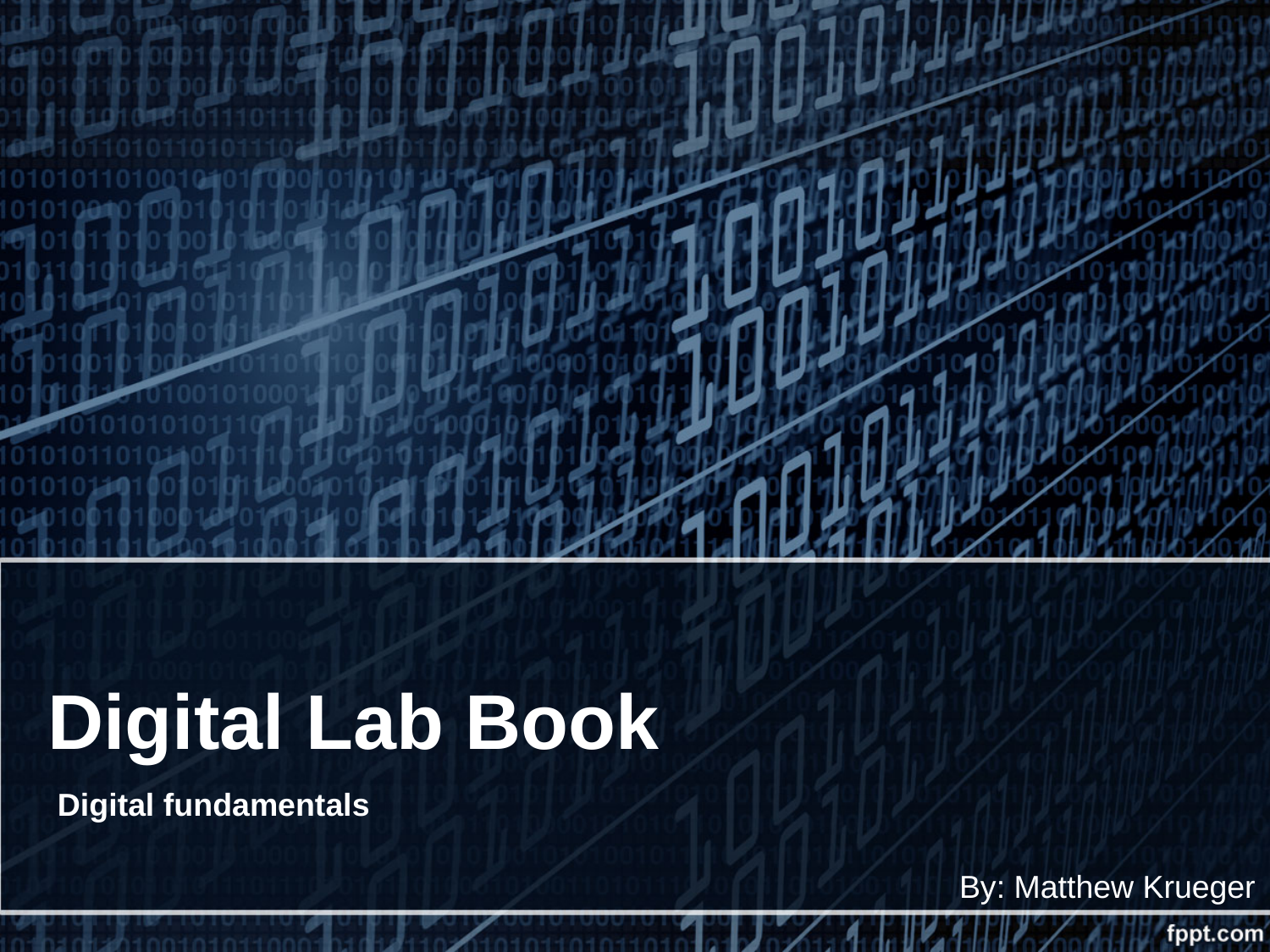

# Digital Lab Book
Digital fundamentals
By: Matthew Krueger